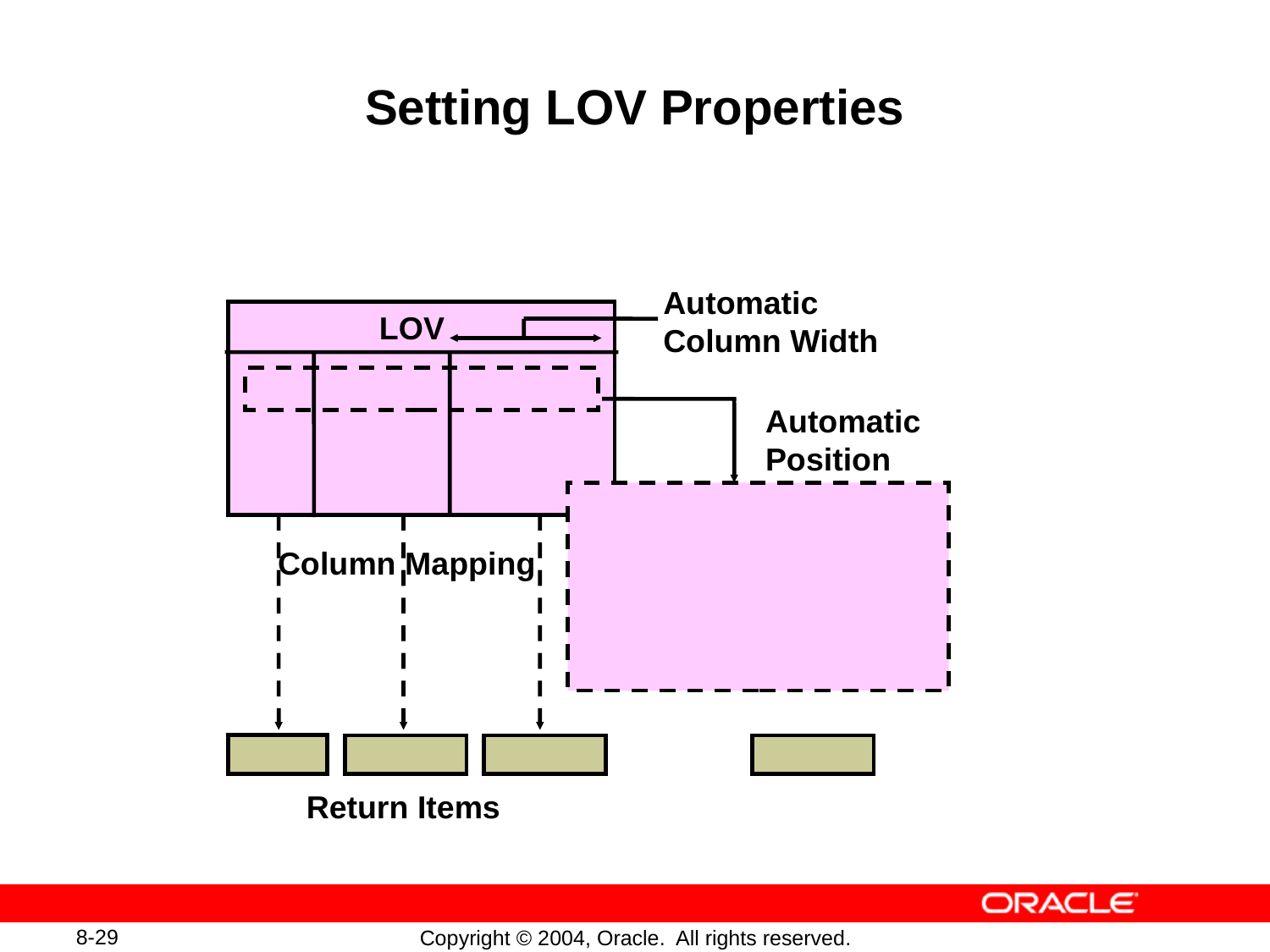

# Setting LOV Properties
Automatic
Column Width
LOV

Automatic
Position

Column Mapping

Return Items